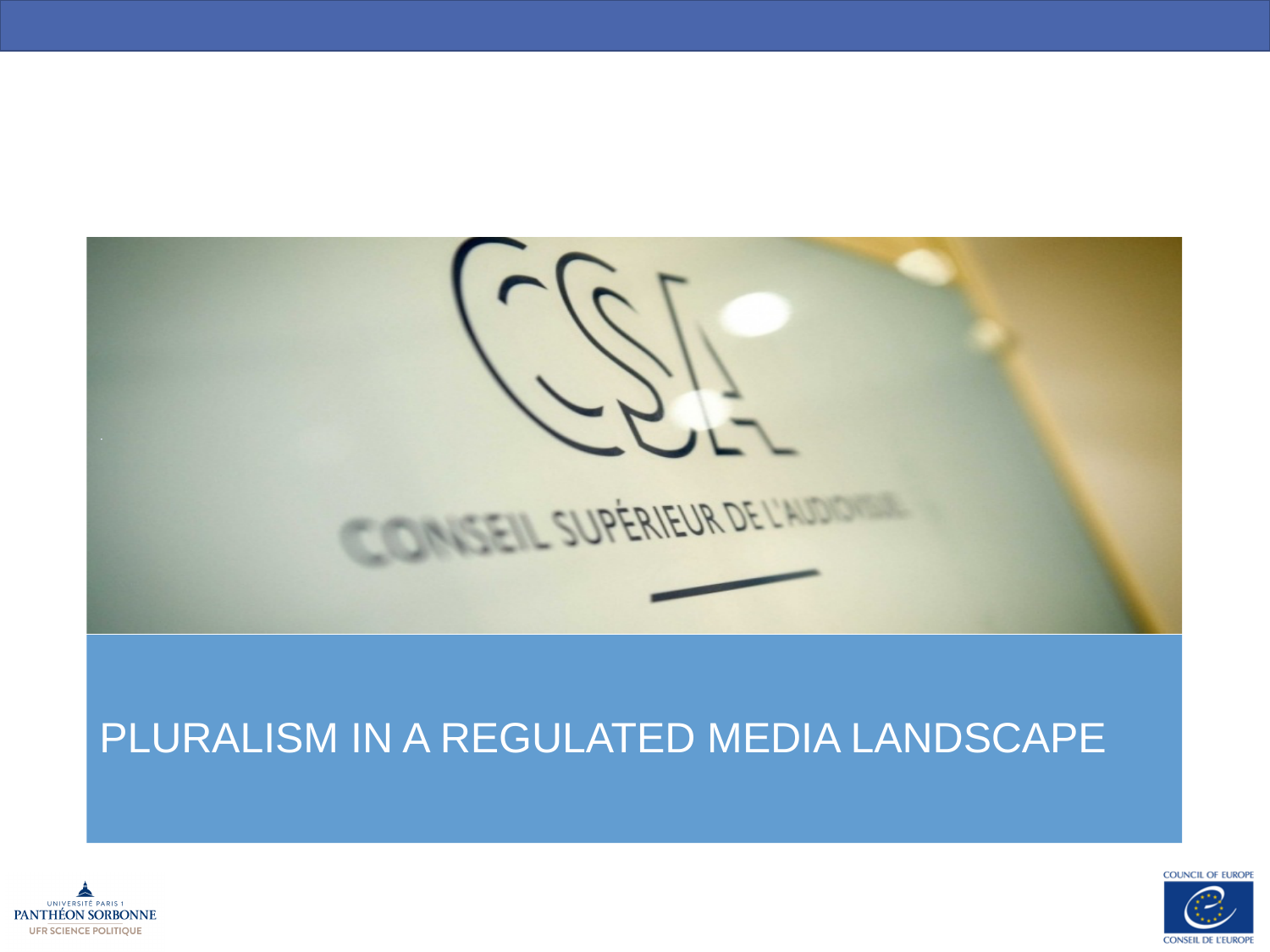

# .
PLURALISM IN A REGULATED MEDIA LANDSCAPE